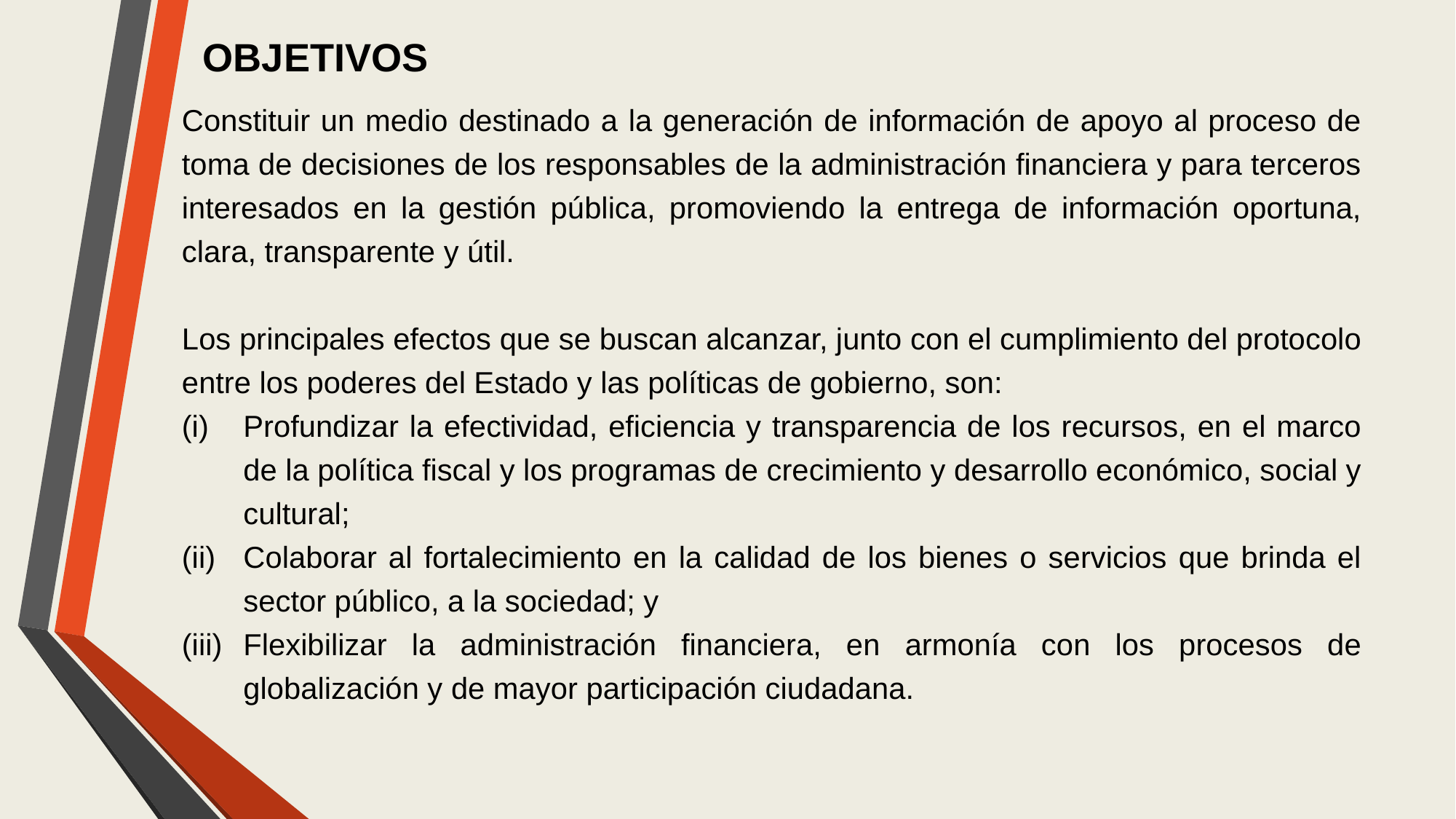

OBJETIVOS
Constituir un medio destinado a la generación de información de apoyo al proceso de toma de decisiones de los responsables de la administración financiera y para terceros interesados en la gestión pública, promoviendo la entrega de información oportuna, clara, transparente y útil.

Los principales efectos que se buscan alcanzar, junto con el cumplimiento del protocolo entre los poderes del Estado y las políticas de gobierno, son:
Profundizar la efectividad, eficiencia y transparencia de los recursos, en el marco de la política fiscal y los programas de crecimiento y desarrollo económico, social y cultural;
Colaborar al fortalecimiento en la calidad de los bienes o servicios que brinda el sector público, a la sociedad; y
Flexibilizar la administración financiera, en armonía con los procesos de globalización y de mayor participación ciudadana.